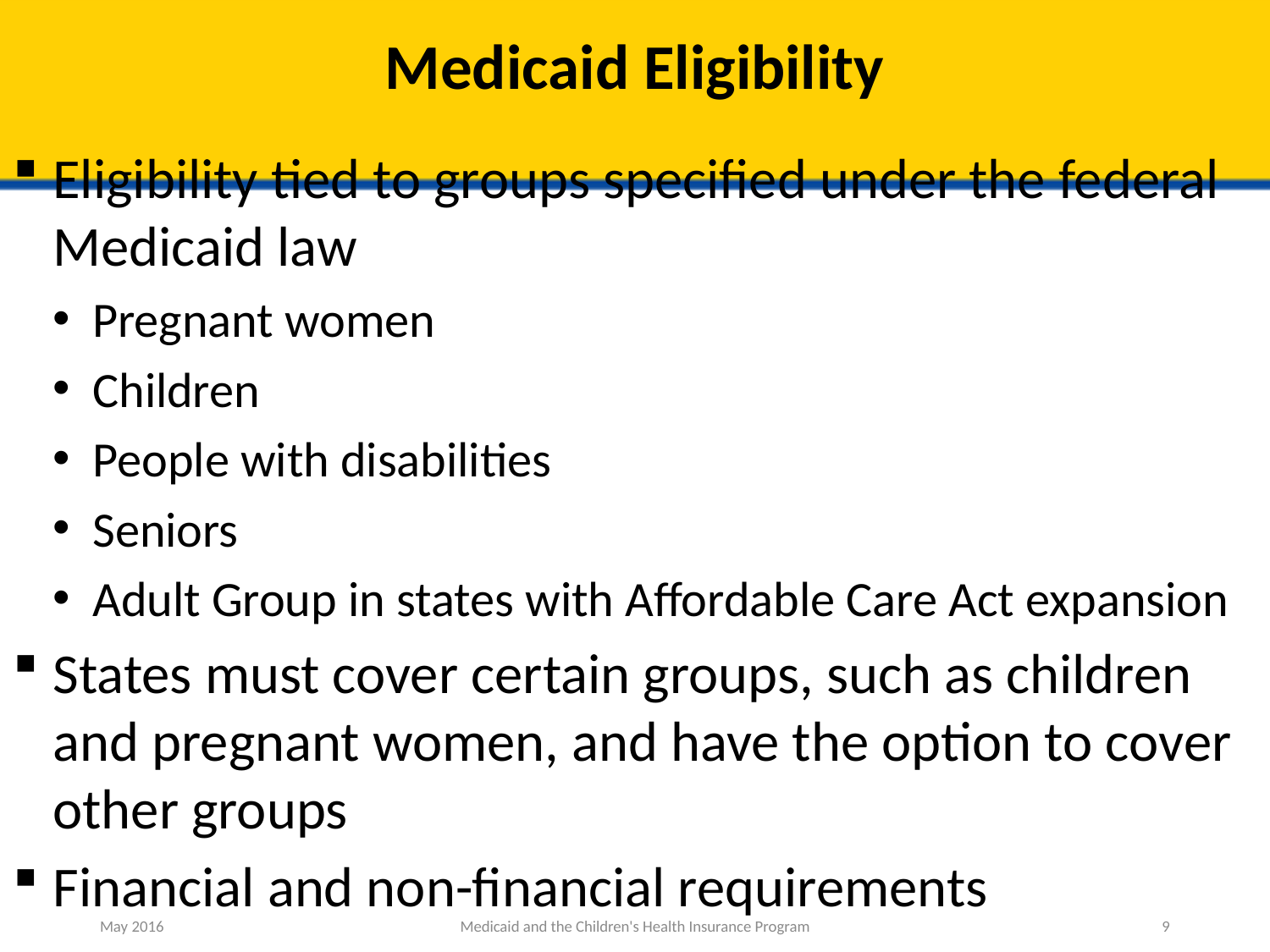

# Medicaid Eligibility
Eligibility tied to groups specified under the federal Medicaid law
Pregnant women
Children
People with disabilities
Seniors
Adult Group in states with Affordable Care Act expansion
States must cover certain groups, such as children and pregnant women, and have the option to cover other groups
Financial and non-financial requirements
May 2016
Medicaid and the Children's Health Insurance Program
9